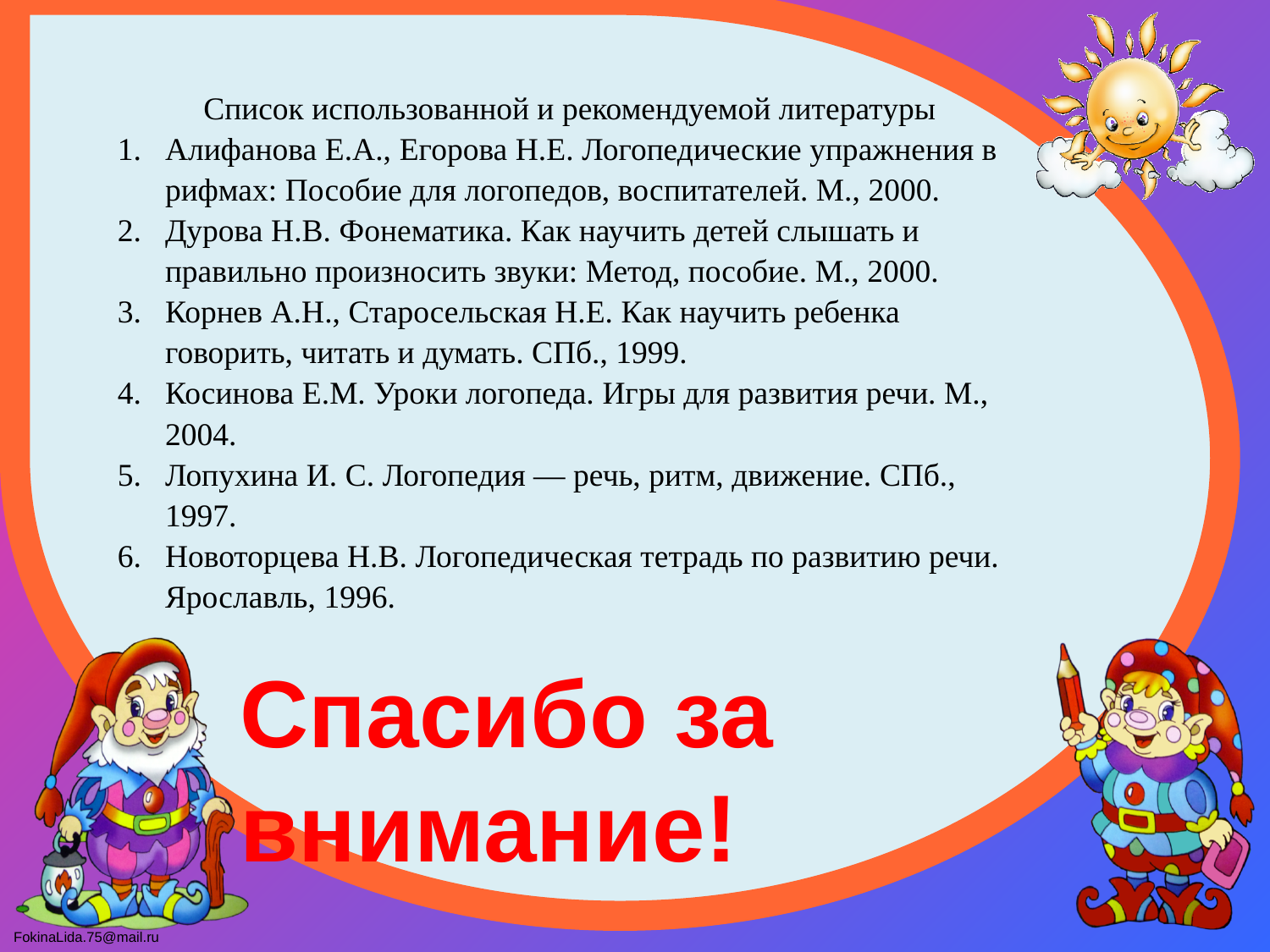

Список использованной и рекомендуемой литературы
Алифанова Е.А., Егорова Н.Е. Логопедические упражнения в рифмах: Пособие для логопедов, воспитателей. М., 2000.
Дурова Н.В. Фонематика. Как научить детей слышать и правильно произносить звуки: Метод, пособие. М., 2000.
Корнев А.Н., Старосельская Н.Е. Как научить ребенка говорить, читать и думать. СПб., 1999.
Косинова Е.М. Уроки логопеда. Игры для развития речи. М., 2004.
Лопухина И. С. Логопедия — речь, ритм, движение. СПб., 1997.
Новоторцева Н.В. Логопедическая тетрадь по развитию речи. Ярославль, 1996.
Спасибо за внимание!